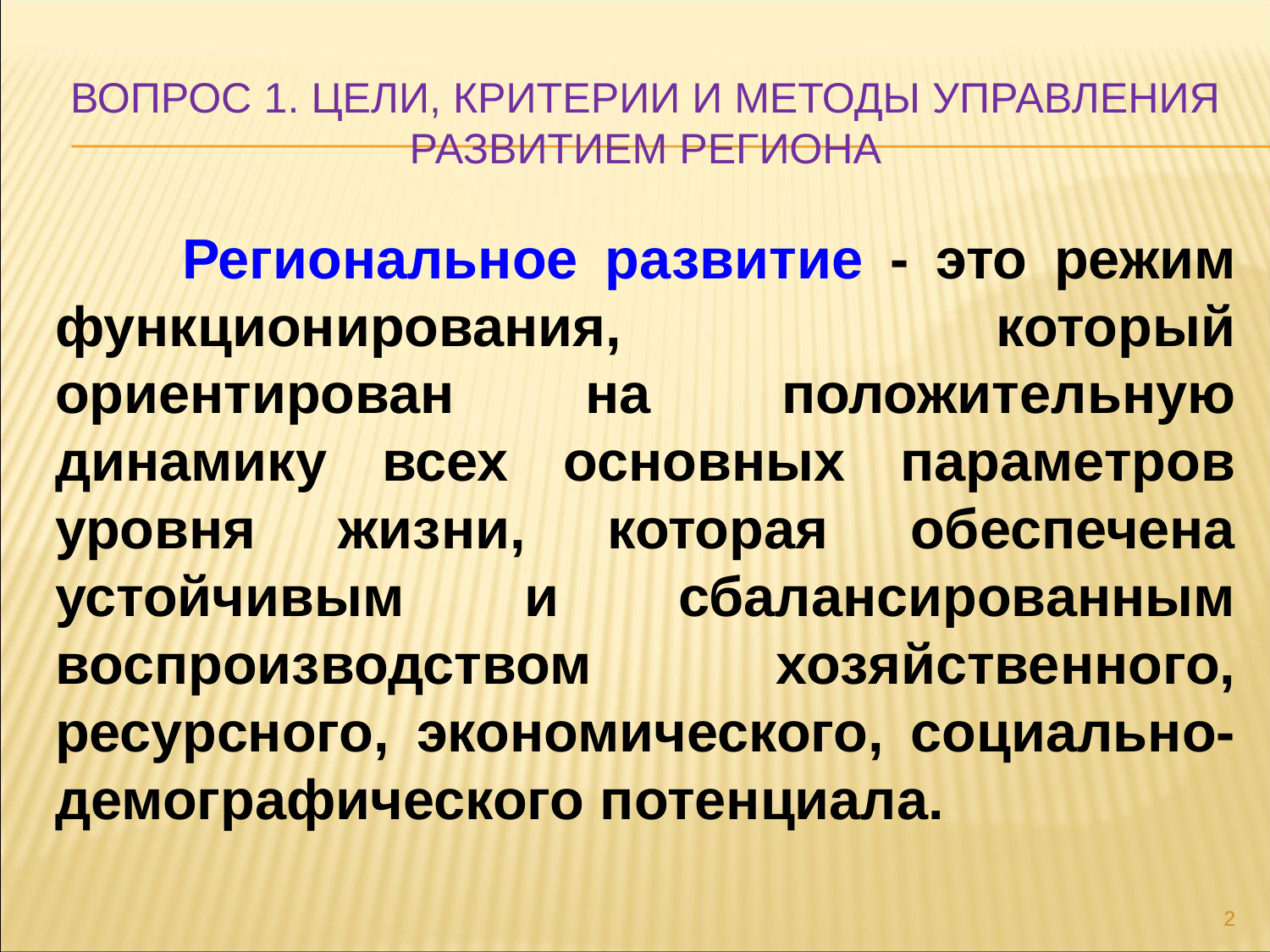

# Вопрос 1. цели, критерии и методы управления развитием региона
	Региональное развитие - это режим функционирования, который ориентирован на положительную динамику всех основных параметров уровня жизни, которая обеспечена устойчивым и сбалансированным воспроизводством хозяйственного, ресурсного, экономического, социально-демографического потенциала.
2